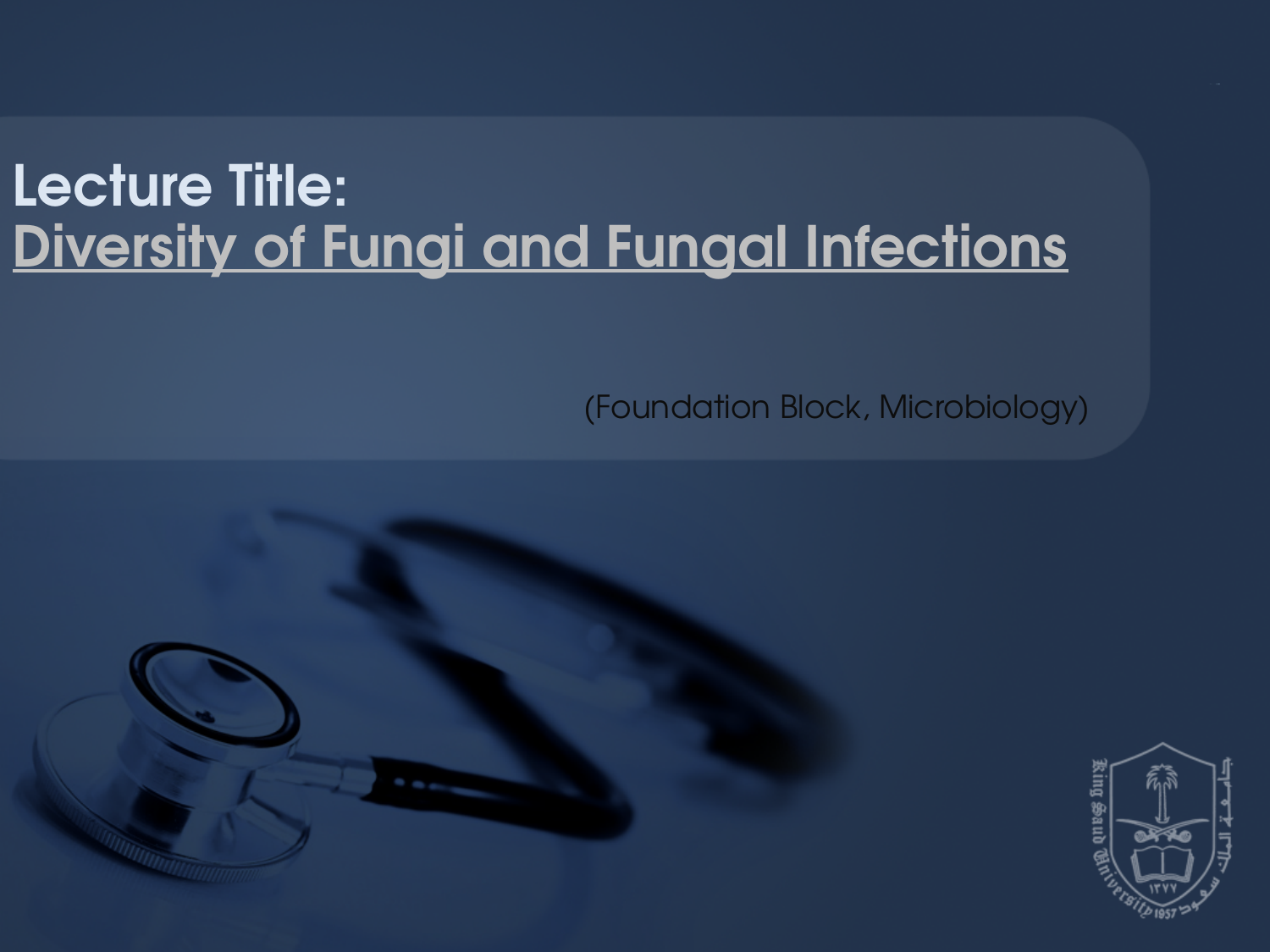

Lecture Title:
Diversity of Fungi and Fungal Infections
(Foundation Block, Microbiology)